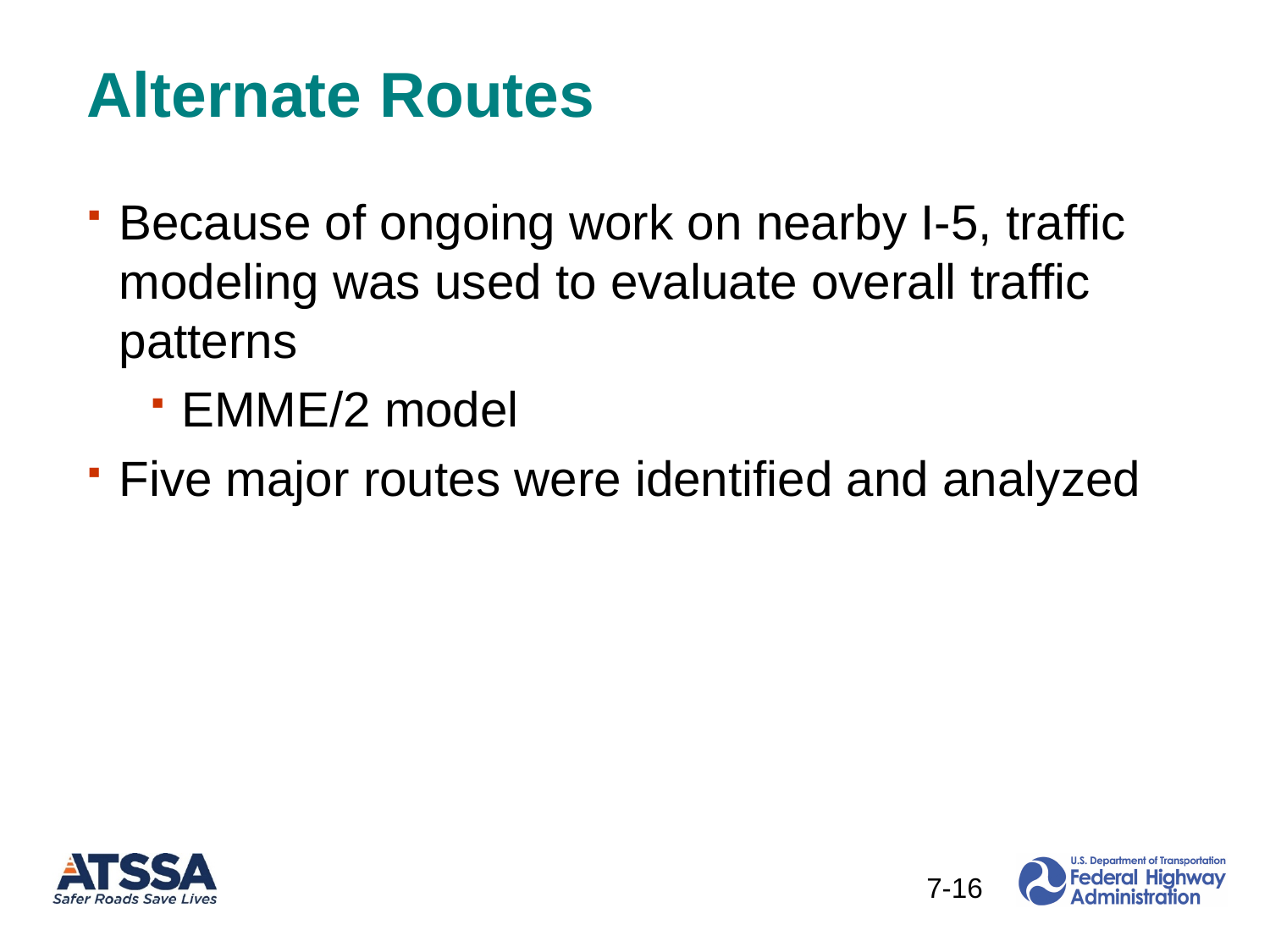

# Alternate Routes
Because of ongoing work on nearby I-5, traffic modeling was used to evaluate overall traffic patterns
EMME/2 model
Five major routes were identified and analyzed